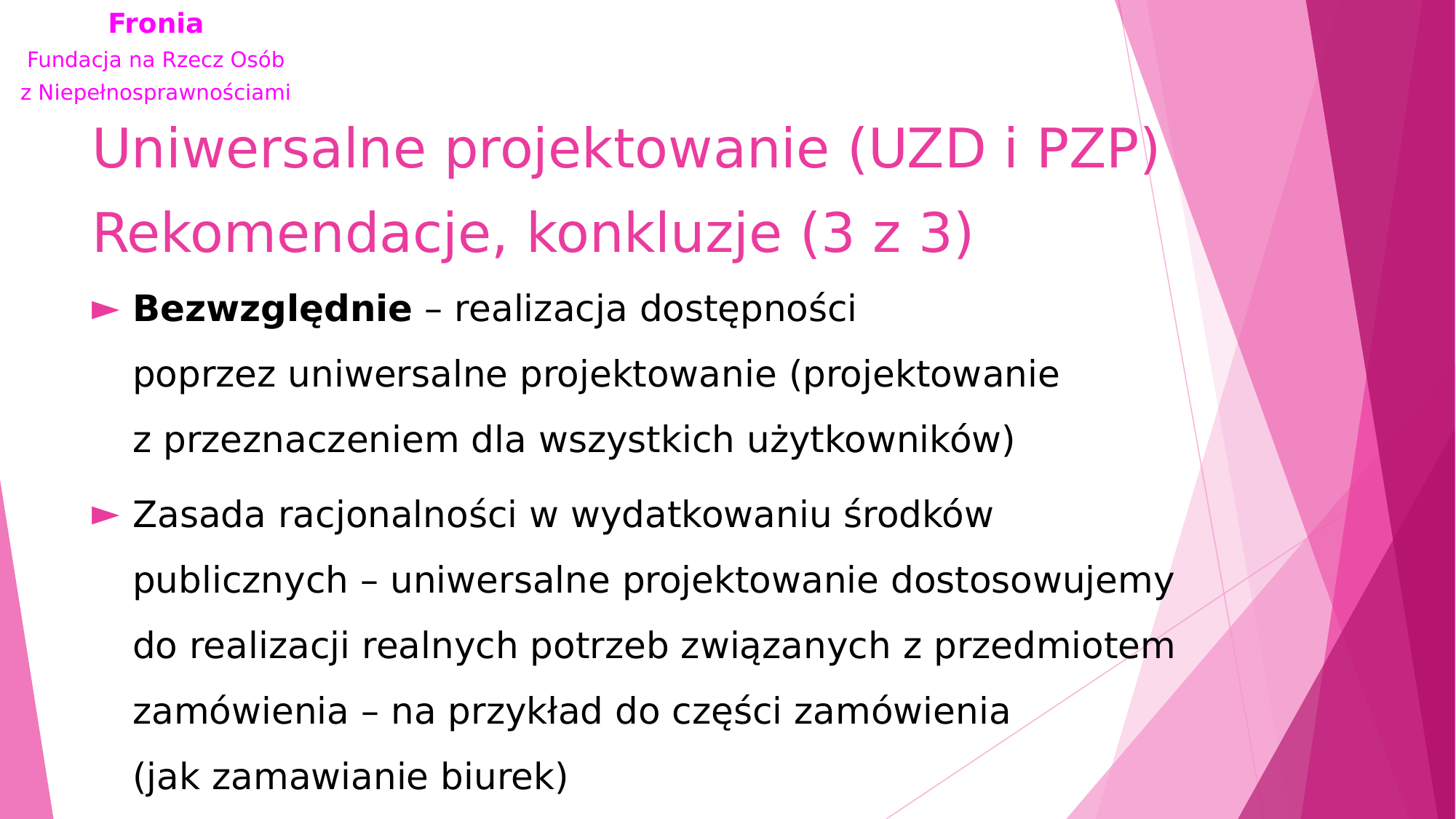

# Uniwersalne projektowanie (UZD i PZP) Rekomendacje, konkluzje (3 z 3)
Bezwzględnie – realizacja dostępności poprzez uniwersalne projektowanie (projektowanie z przeznaczeniem dla wszystkich użytkowników)
Zasada racjonalności w wydatkowaniu środków publicznych – uniwersalne projektowanie dostosowujemy do realizacji realnych potrzeb związanych z przedmiotem zamówienia – na przykład do części zamówienia (jak zamawianie biurek)